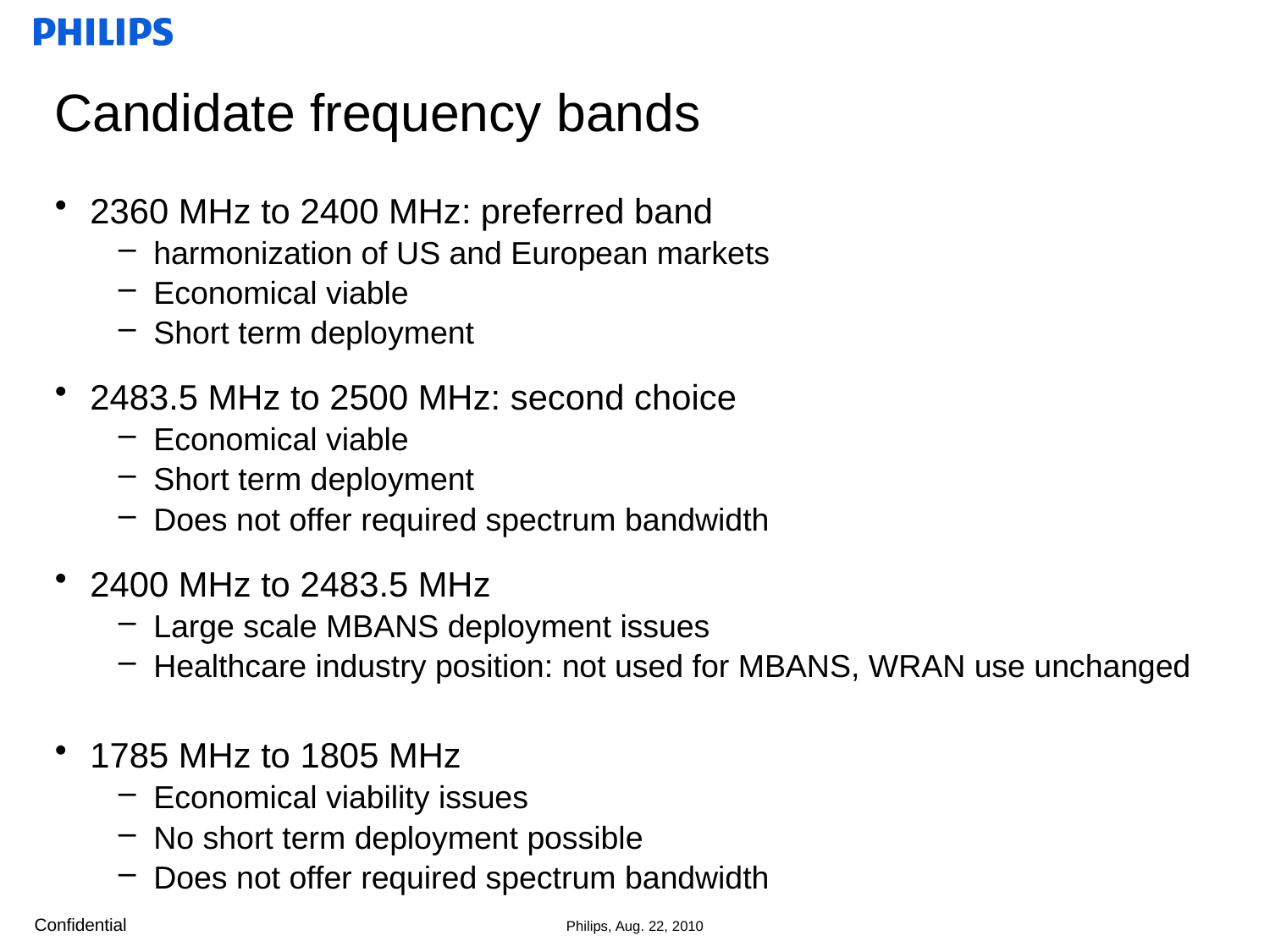

# Candidate frequency bands
2360 MHz to 2400 MHz: preferred band
harmonization of US and European markets
Economical viable
Short term deployment

2483.5 MHz to 2500 MHz: second choice
Economical viable
Short term deployment
Does not offer required spectrum bandwidth

2400 MHz to 2483.5 MHz
Large scale MBANS deployment issues
Healthcare industry position: not used for MBANS, WRAN use unchanged

1785 MHz to 1805 MHz
Economical viability issues
No short term deployment possible
Does not offer required spectrum bandwidth